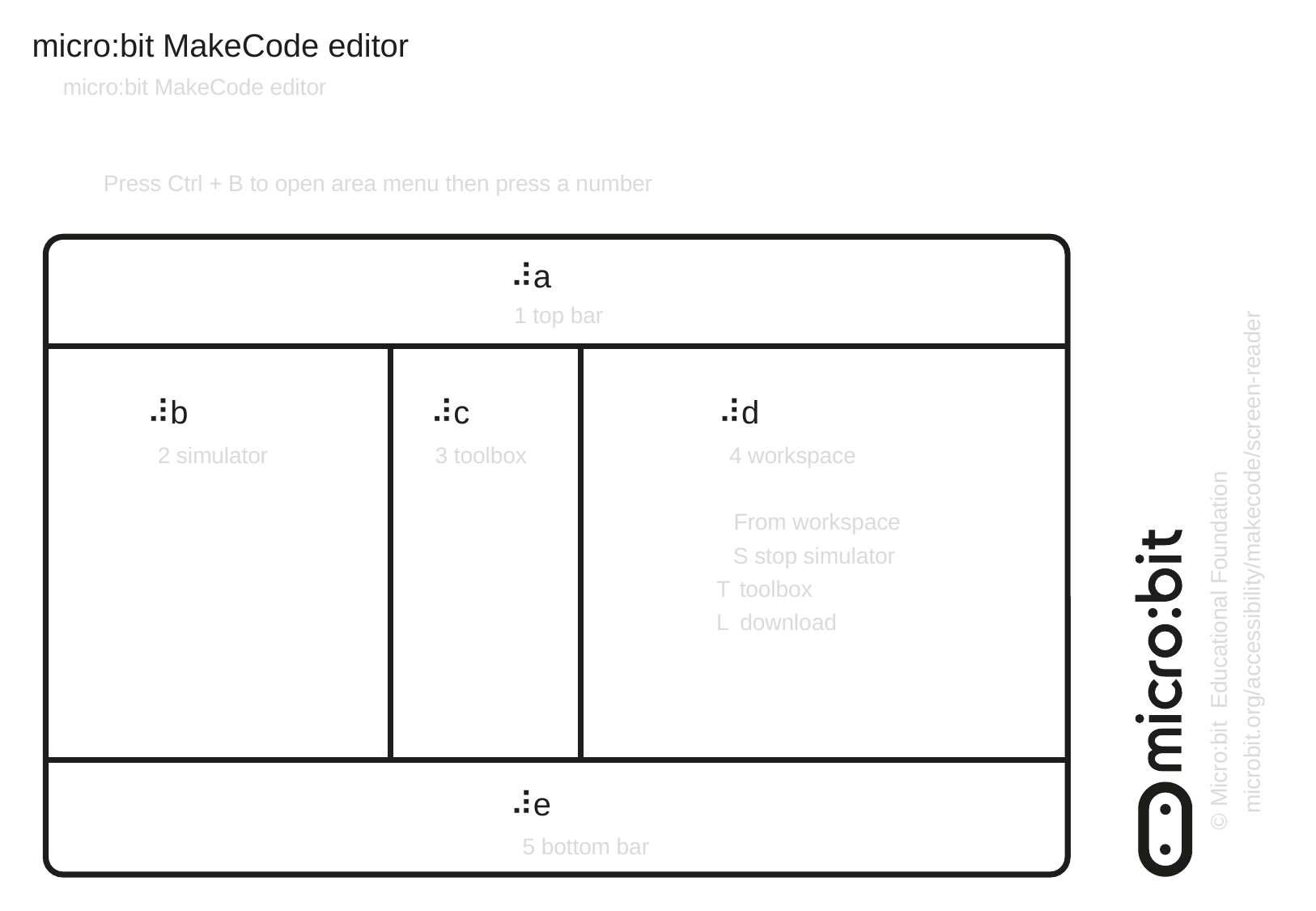

micro:bit MakeCode editor
micro:bit MakeCode editor
Press Ctrl + B to open area menu then press a number

⠼a
microbit.org/accessibility/makecode/screen-reader
© Micro:bit  Educational Foundation
1 top bar

⠼b
⠼c
⠼d
2 simulator
3 toolbox
4 workspace
From workspace

S stop simulator

T
toolbox

L
download

⠼e

5 bottom bar